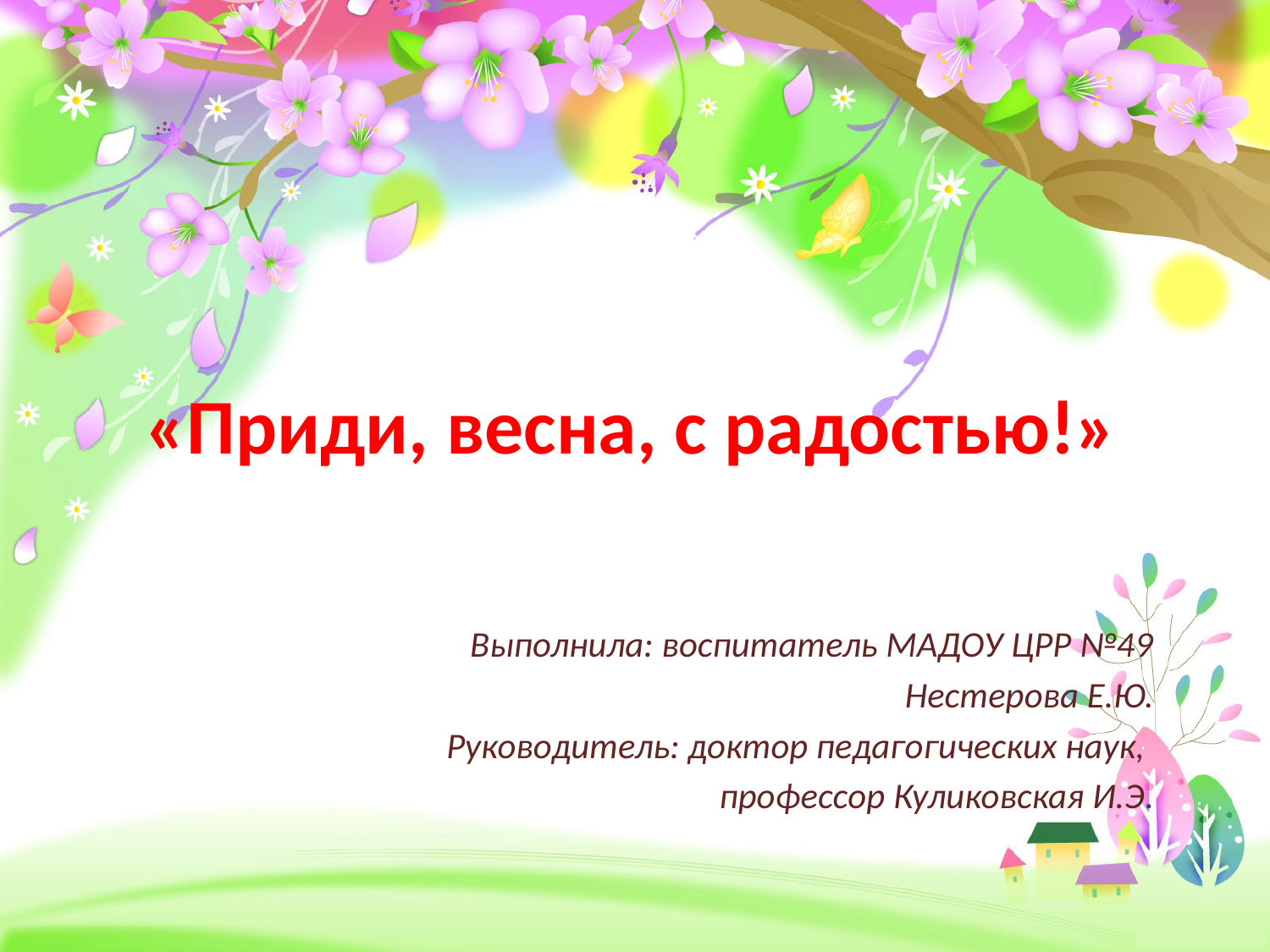

# «Приди, весна, с радостью!»
Выполнила: воспитатель МАДОУ ЦРР №49
Нестерова Е.Ю.
Руководитель: доктор педагогических наук,
профессор Куликовская И.Э.